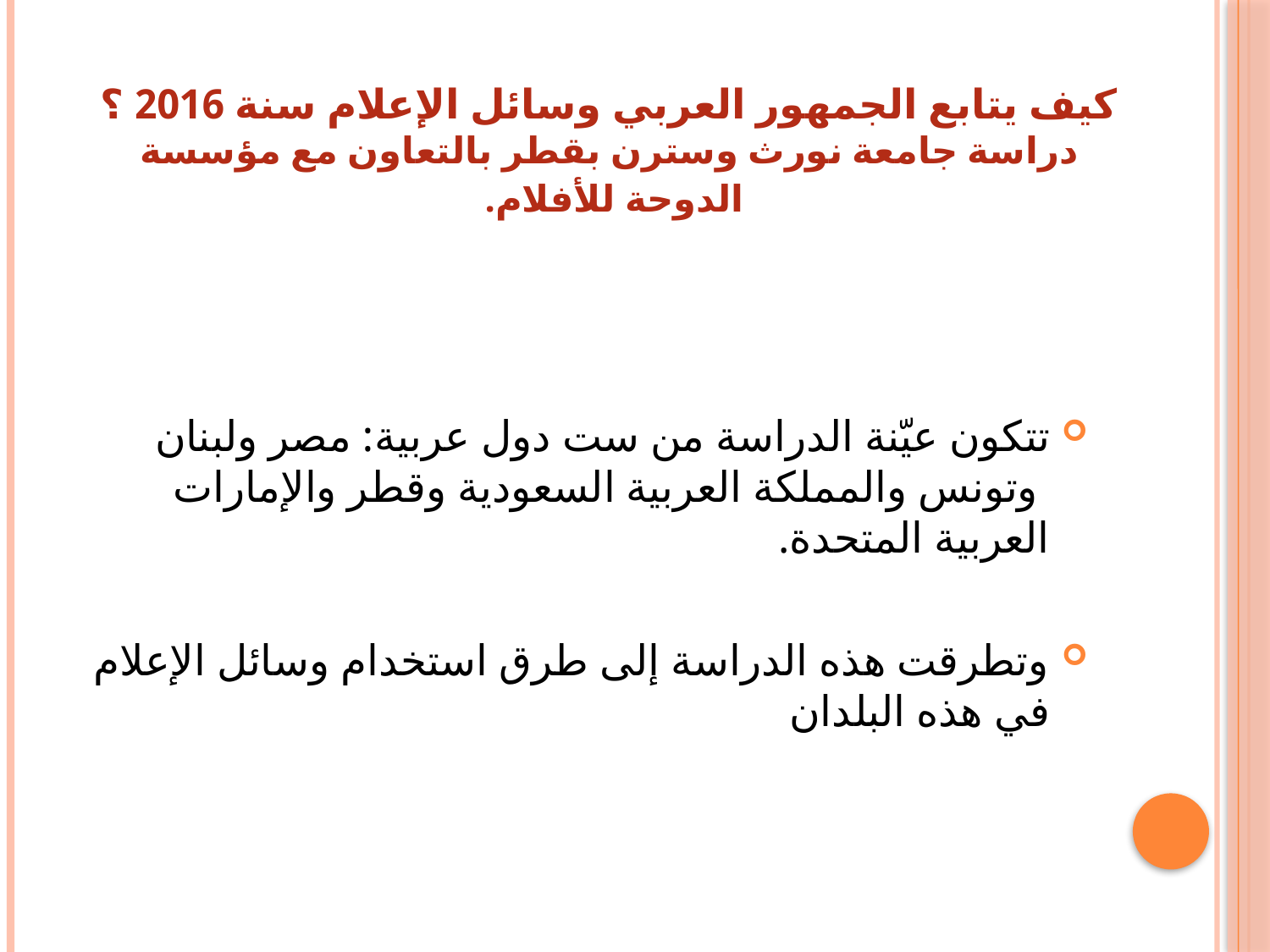

# كيف يتابع الجمهور العربي وسائل الإعلام سنة 2016 ؟ دراسة جامعة نورث وسترن بقطر بالتعاون مع مؤسسة الدوحة للأفلام.
تتكون عيّنة الدراسة من ست دول عربية: مصر ولبنان  وتونس والمملكة العربية السعودية وقطر والإمارات العربية المتحدة.

وتطرقت هذه الدراسة إلى طرق استخدام وسائل الإعلام في هذه البلدان